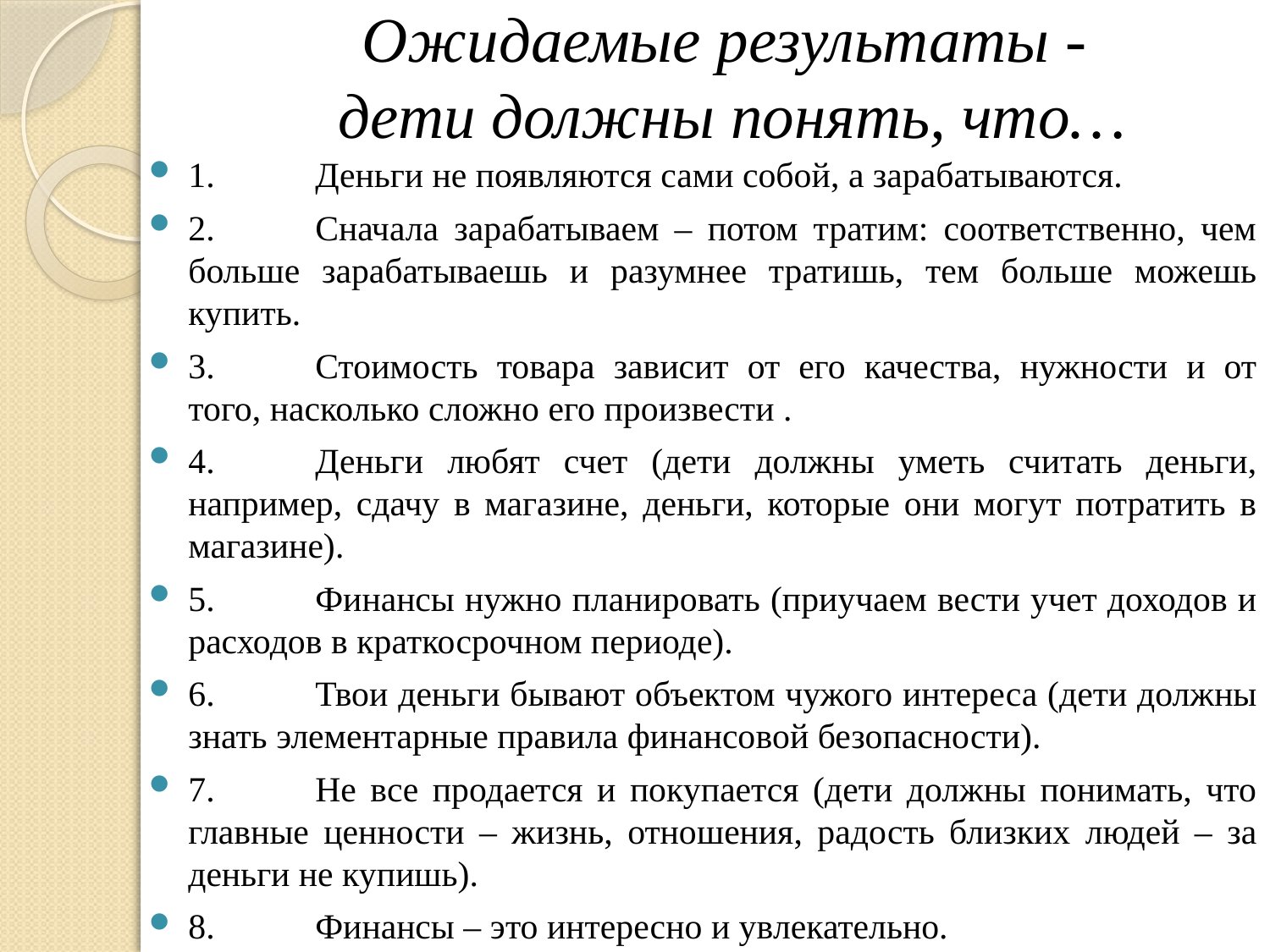

# Ожидаемые результаты - дети должны понять, что…
1.	Деньги не появляются сами собой, а зарабатываются.
2.	Сначала зарабатываем – потом тратим: соответственно, чем больше зарабатываешь и разумнее тратишь, тем больше можешь купить.
3.	Стоимость товара зависит от его качества, нужности и от того, насколько сложно его произвести .
4.	Деньги любят счет (дети должны уметь считать деньги, например, сдачу в магазине, деньги, которые они могут потратить в магазине).
5.	Финансы нужно планировать (приучаем вести учет доходов и расходов в краткосрочном периоде).
6.	Твои деньги бывают объектом чужого интереса (дети должны знать элементарные правила финансовой безопасности).
7.	Не все продается и покупается (дети должны понимать, что главные ценности – жизнь, отношения, радость близких людей – за деньги не купишь).
8.	Финансы – это интересно и увлекательно.